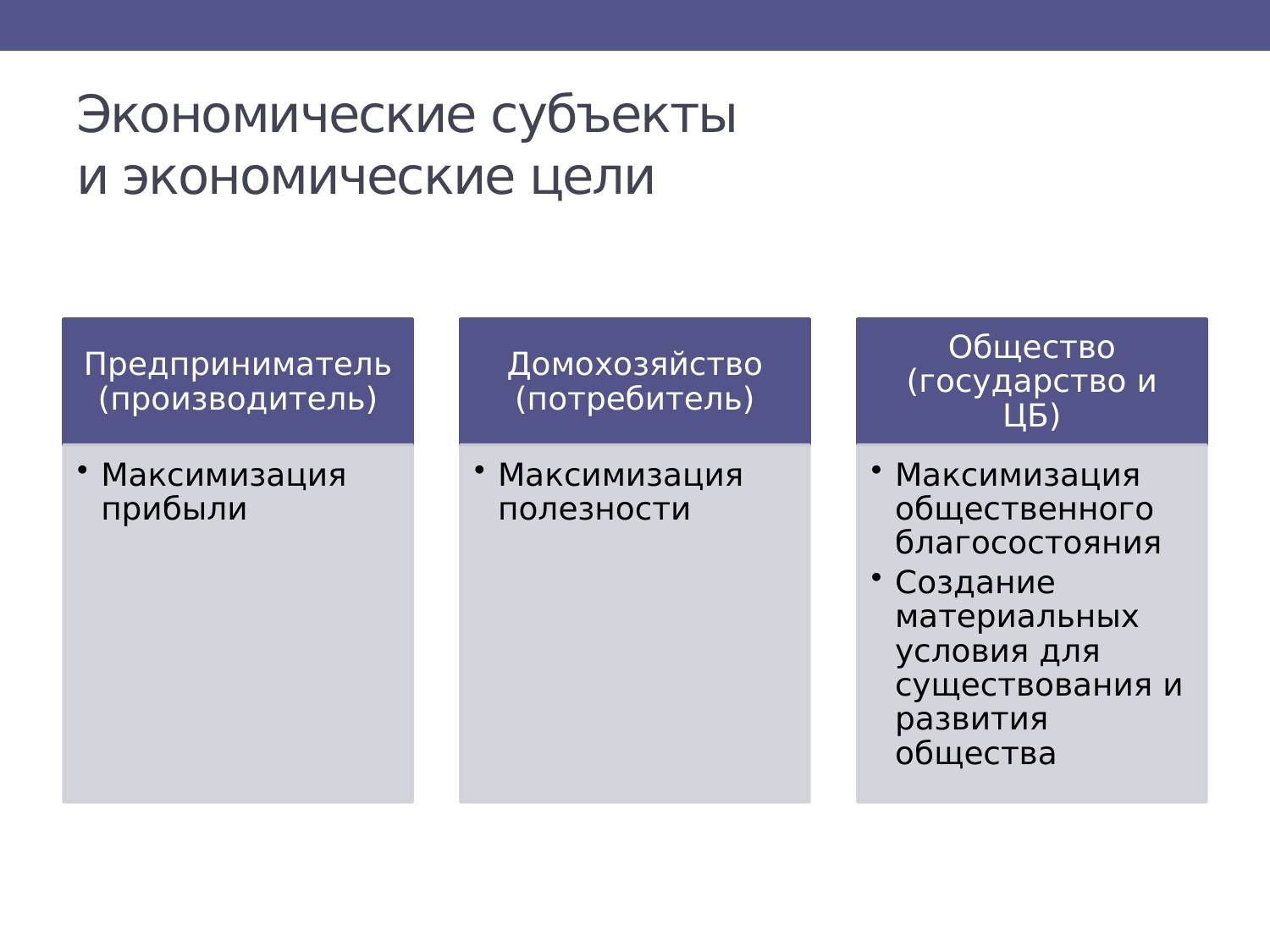

# Экономические субъекты и экономические цели
Предприниматель (производитель)
Максимизация прибыли
Домохозяйство (потребитель)
Максимизация полезности
Общество (государство и ЦБ)
Максимизация общественного благосостояния
Создание материальных условия для существования и развития общества